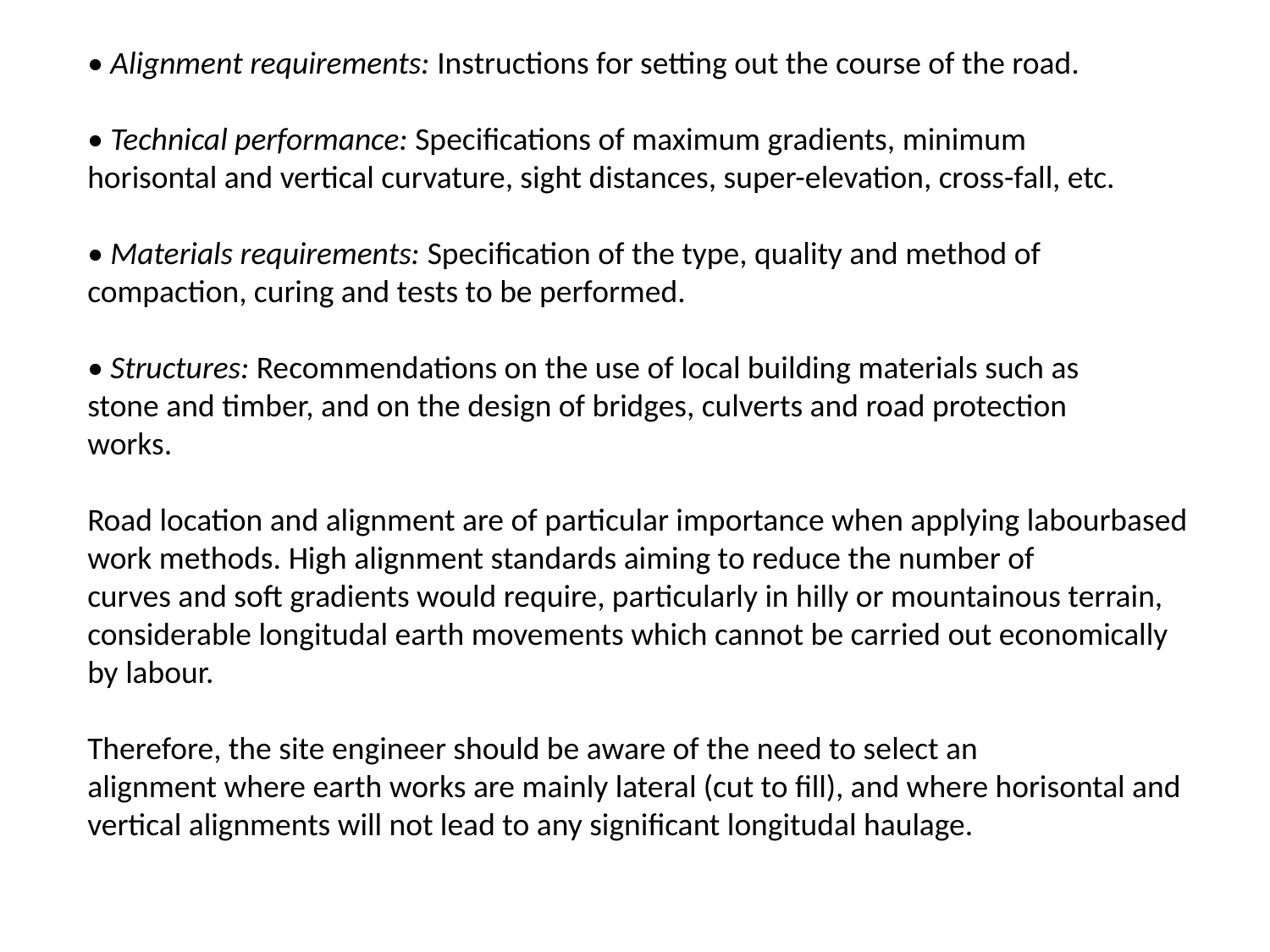

• Alignment requirements: Instructions for setting out the course of the road.

• Technical performance: Specifications of maximum gradients, minimum
horisontal and vertical curvature, sight distances, super-elevation, cross-fall, etc.

• Materials requirements: Specification of the type, quality and method of
compaction, curing and tests to be performed.

• Structures: Recommendations on the use of local building materials such as
stone and timber, and on the design of bridges, culverts and road protection
works.

Road location and alignment are of particular importance when applying labourbased
work methods. High alignment standards aiming to reduce the number of
curves and soft gradients would require, particularly in hilly or mountainous terrain,
considerable longitudal earth movements which cannot be carried out economically
by labour.

Therefore, the site engineer should be aware of the need to select an
alignment where earth works are mainly lateral (cut to fill), and where horisontal and
vertical alignments will not lead to any significant longitudal haulage.